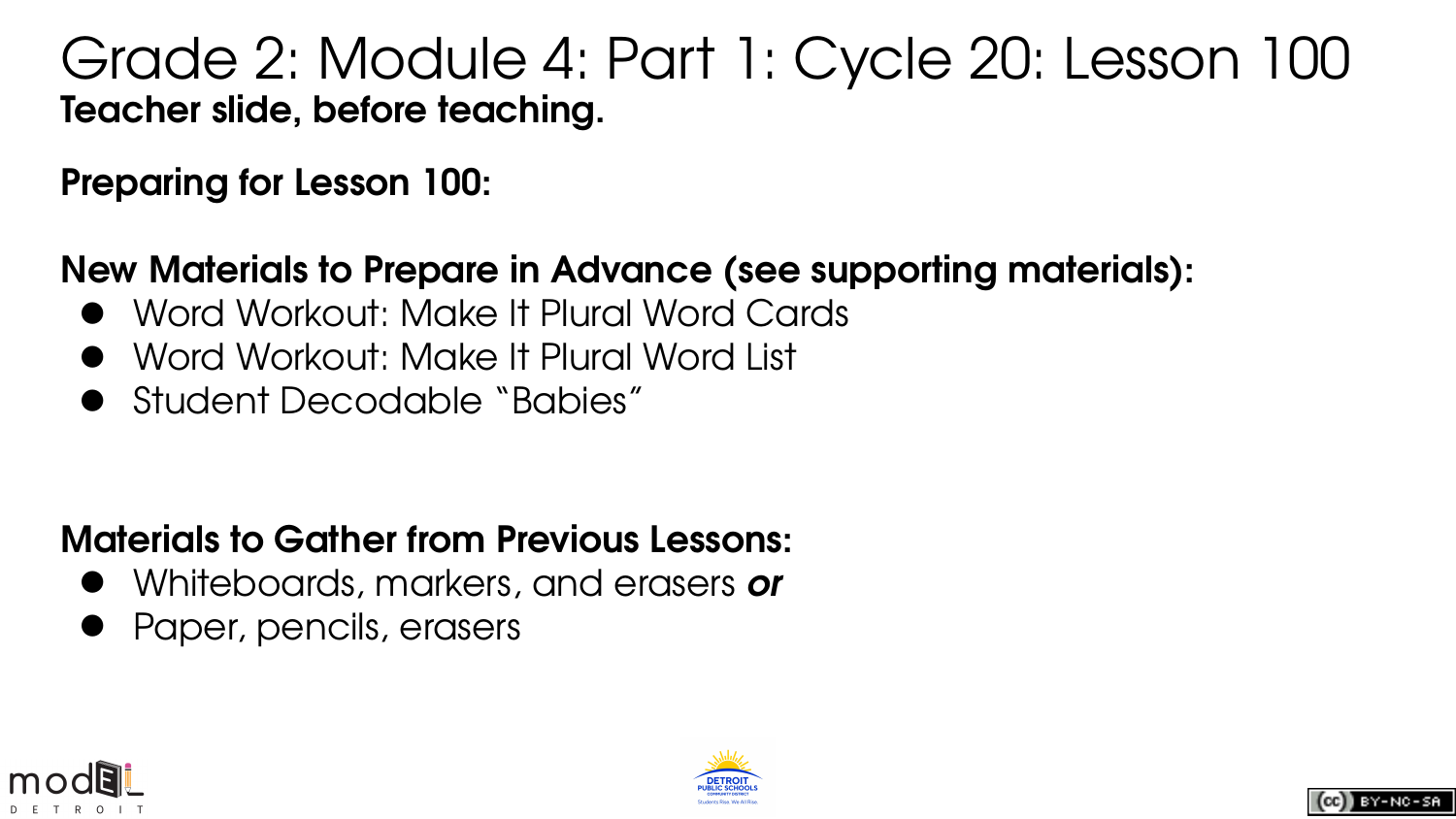

# Grade 2: Module 4: Part 1: Cycle 20: Lesson 100
Teacher slide, before teaching.

Preparing for Lesson 100:

New Materials to Prepare in Advance (see supporting materials):
Word Workout: Make It Plural Word Cards
Word Workout: Make It Plural Word List
Student Decodable “Babies”

Materials to Gather from Previous Lessons:
Whiteboards, markers, and erasers or
Paper, pencils, erasers